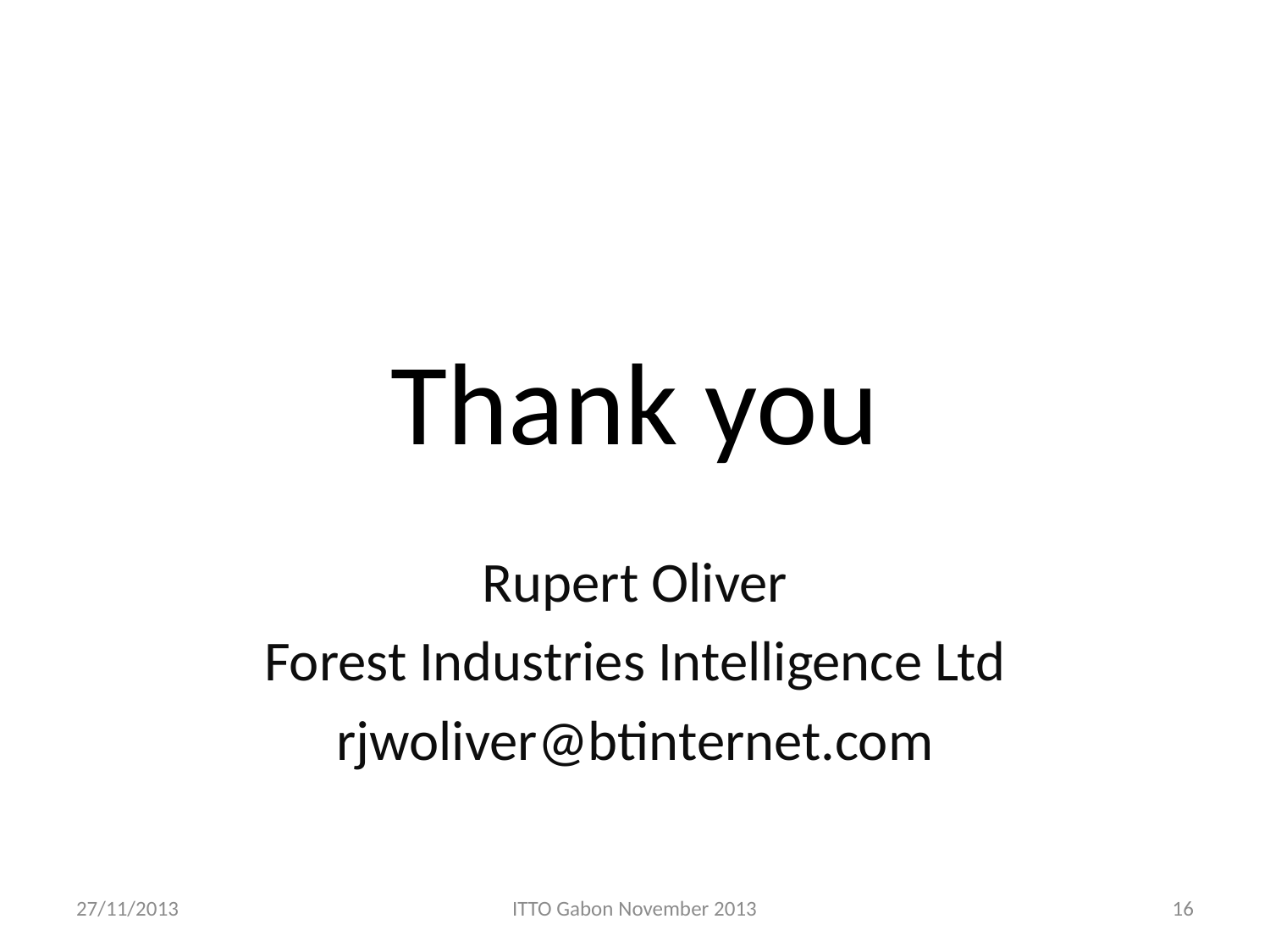

# Thank you
Rupert Oliver
Forest Industries Intelligence Ltd
rjwoliver@btinternet.com
27/11/2013
ITTO Gabon November 2013
16